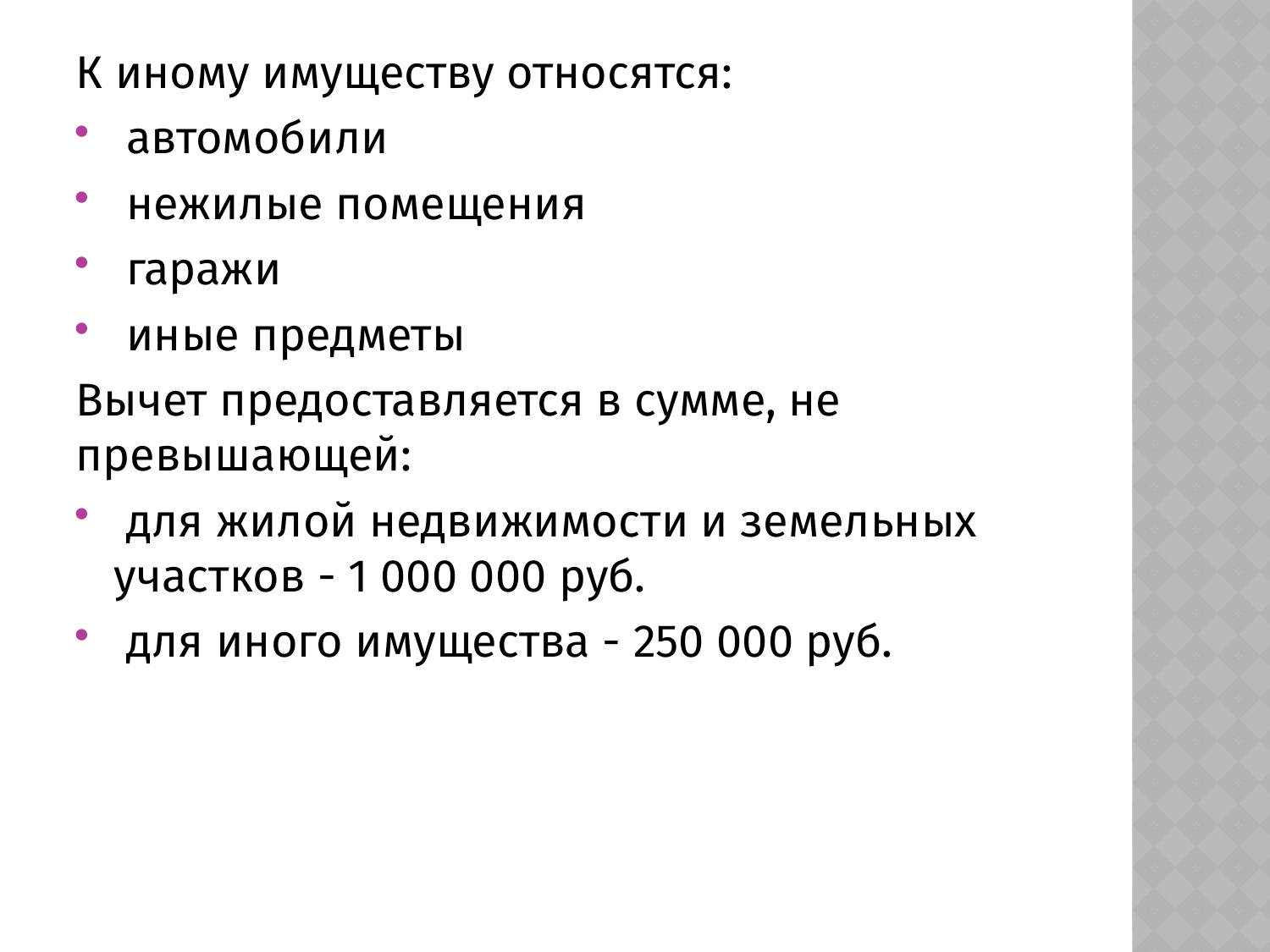

К иному имуществу относятся:
 автомобили
 нежилые помещения
 гаражи
 иные предметы
Вычет предоставляется в сумме, не превышающей:
 для жилой недвижимости и земельных участков - 1 000 000 руб.
 для иного имущества - 250 000 руб.
#